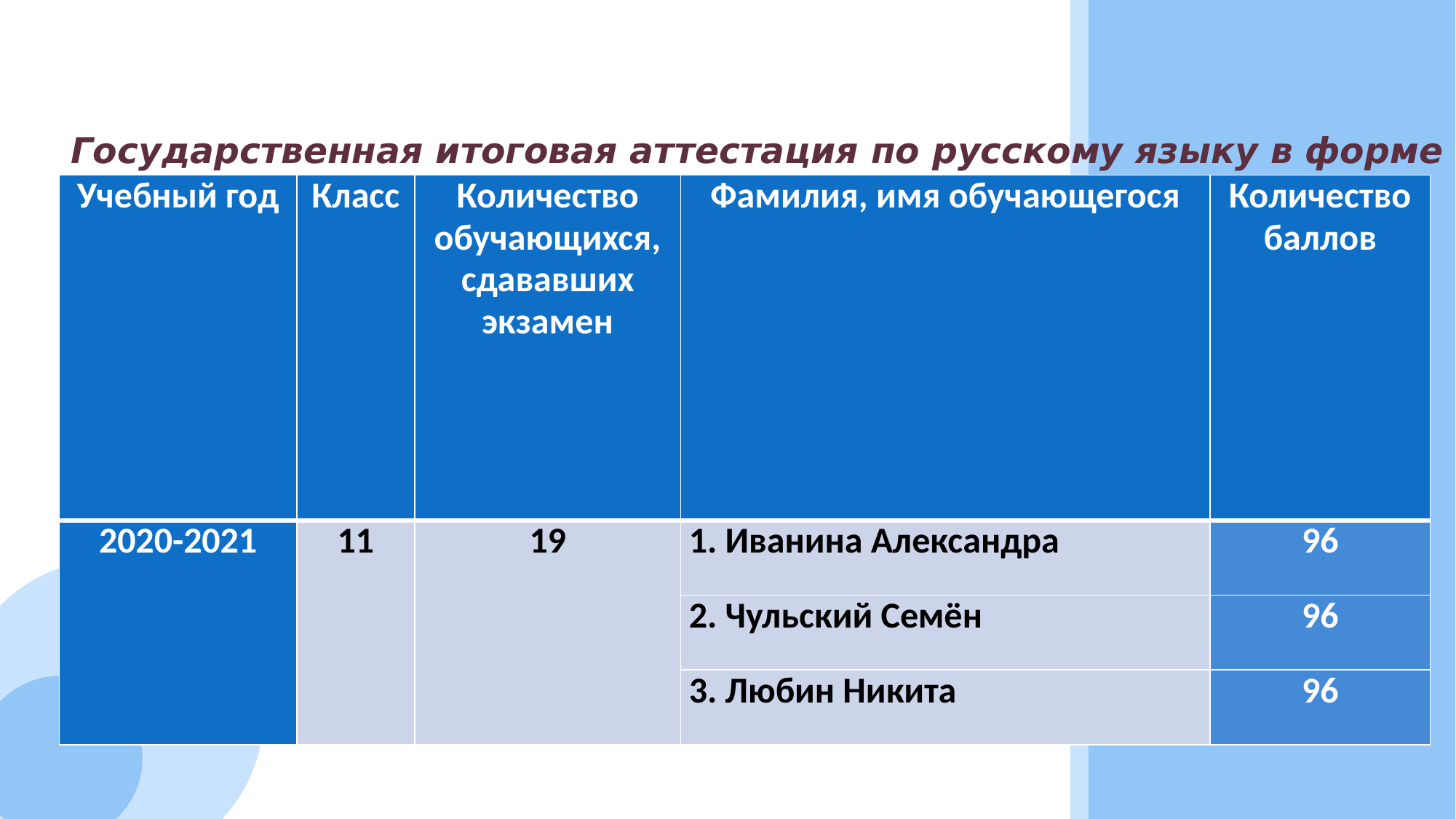

# Государственная итоговая аттестация по русскому языку в форме ЕГЭ.
| Учебный год | Класс | Количество обучающихся, сдававших экзамен | Фамилия, имя обучающегося | Количество баллов |
| --- | --- | --- | --- | --- |
| 2020-2021 | 11 | 19 | 1. Иванина Александра | 96 |
|  |  |  | 2. Чульский Семён | 96 |
|  |  |  | 3. Любин Никита | 96 |